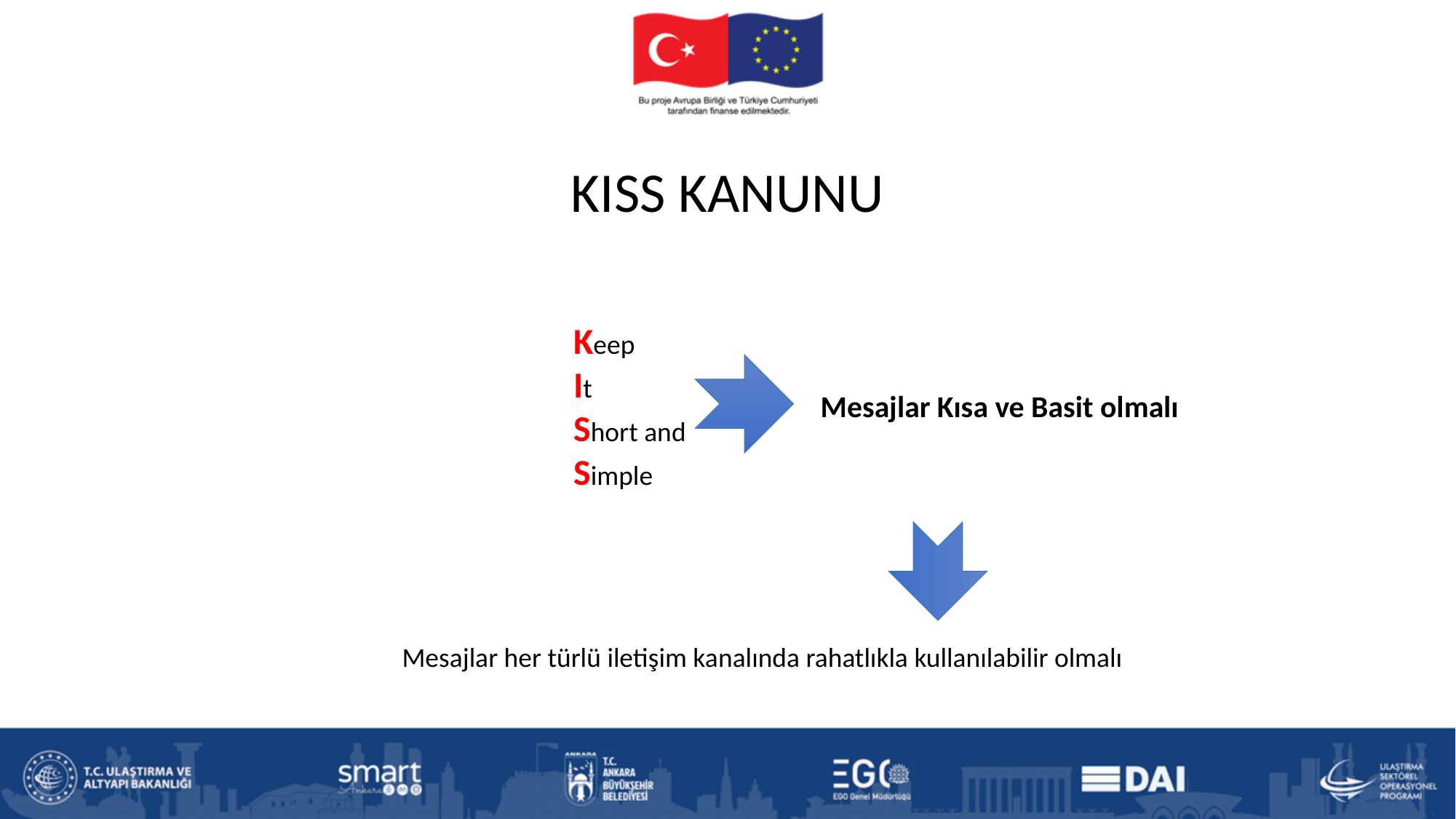

# KISS KANUNU

Keep
It
Short and
Simple

Mesajlar Kısa ve Basit olmalı

Mesajlar her türlü iletişim kanalında rahatlıkla kullanılabilir olmalı